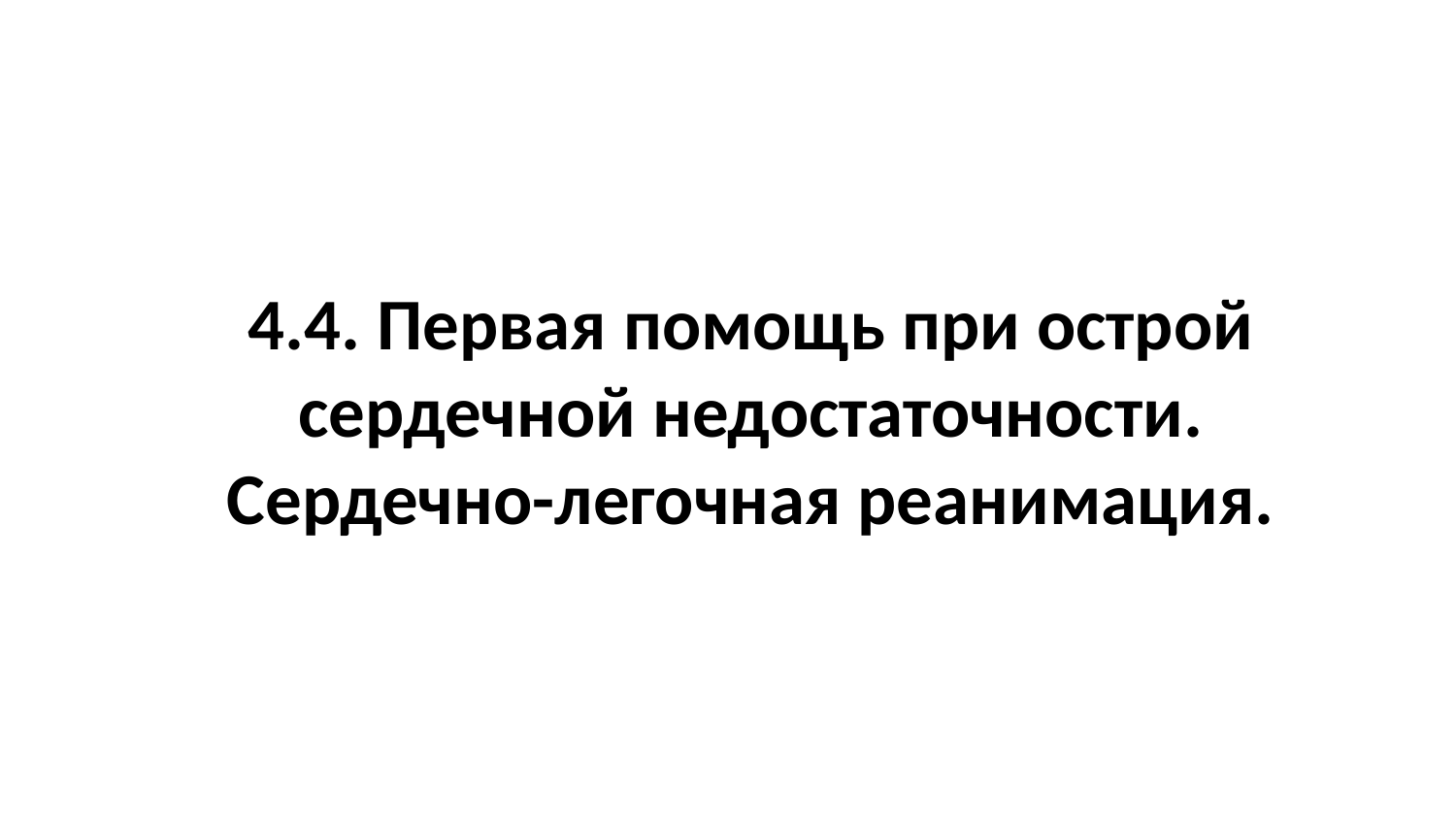

4.4. Первая помощь при острой сердечной недостаточности. Сердечно-легочная реанимация.